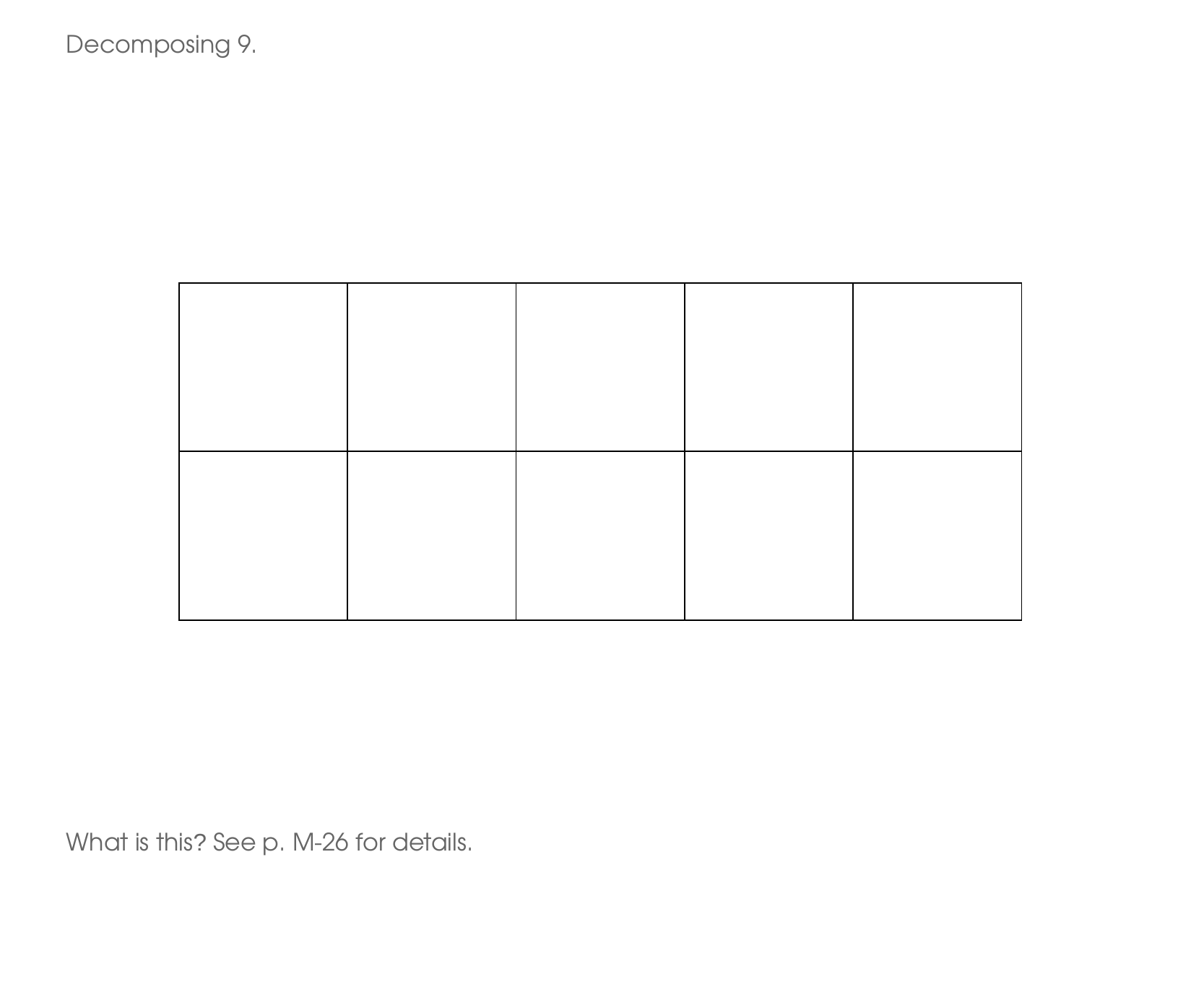

Decomposing 9.
|  |  |  |  |  |
| --- | --- | --- | --- | --- |
|  |  |  |  |  |
What is this? See p. M-26 for details.